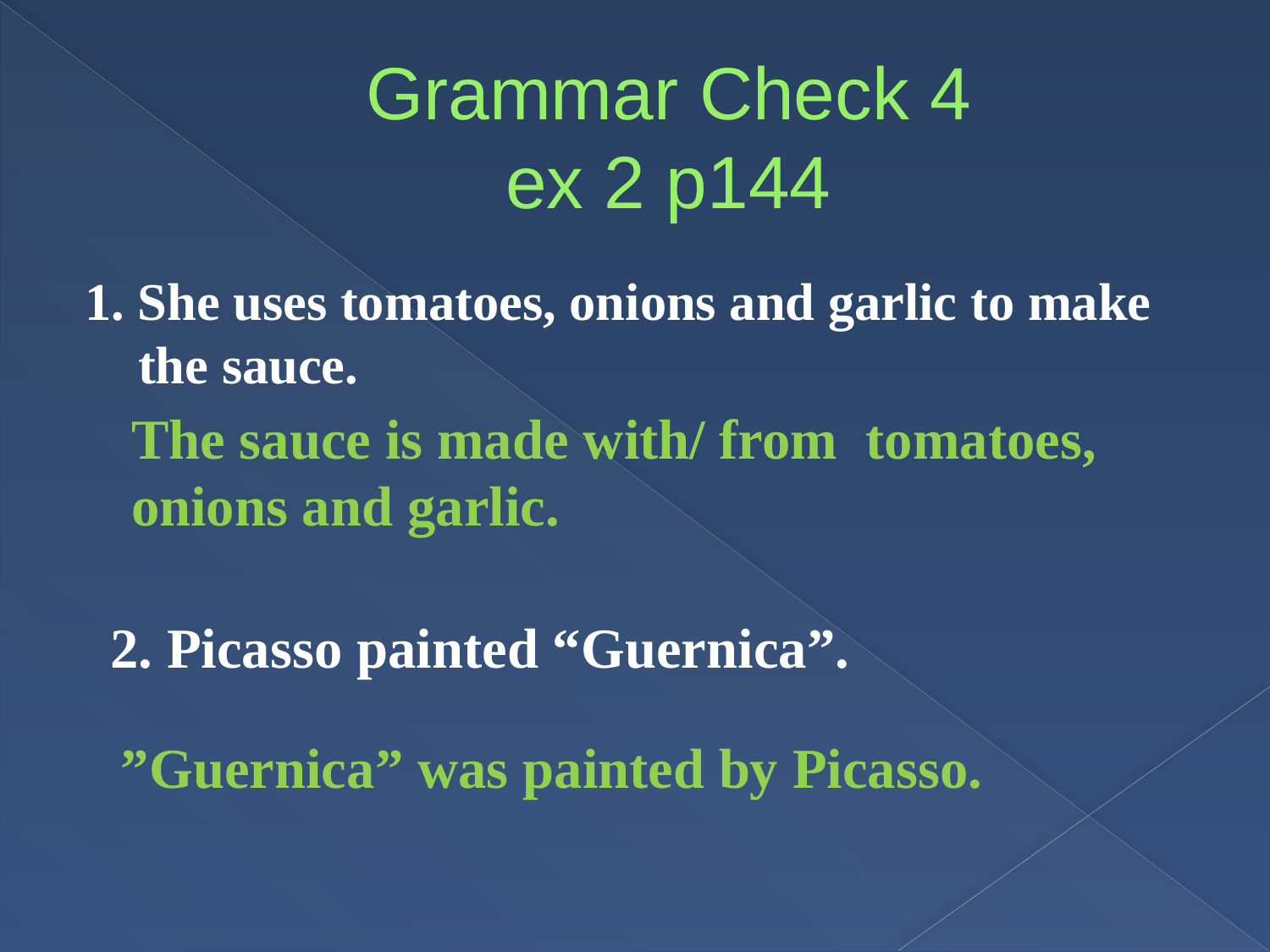

# Grammar Check 4 ex 2 p144
1. She uses tomatoes, onions and garlic to make the sauce.
The sauce is made with/ from  tomatoes,
onions and garlic.
2. Picasso painted “Guernica”.
”Guernica” was painted by Picasso.